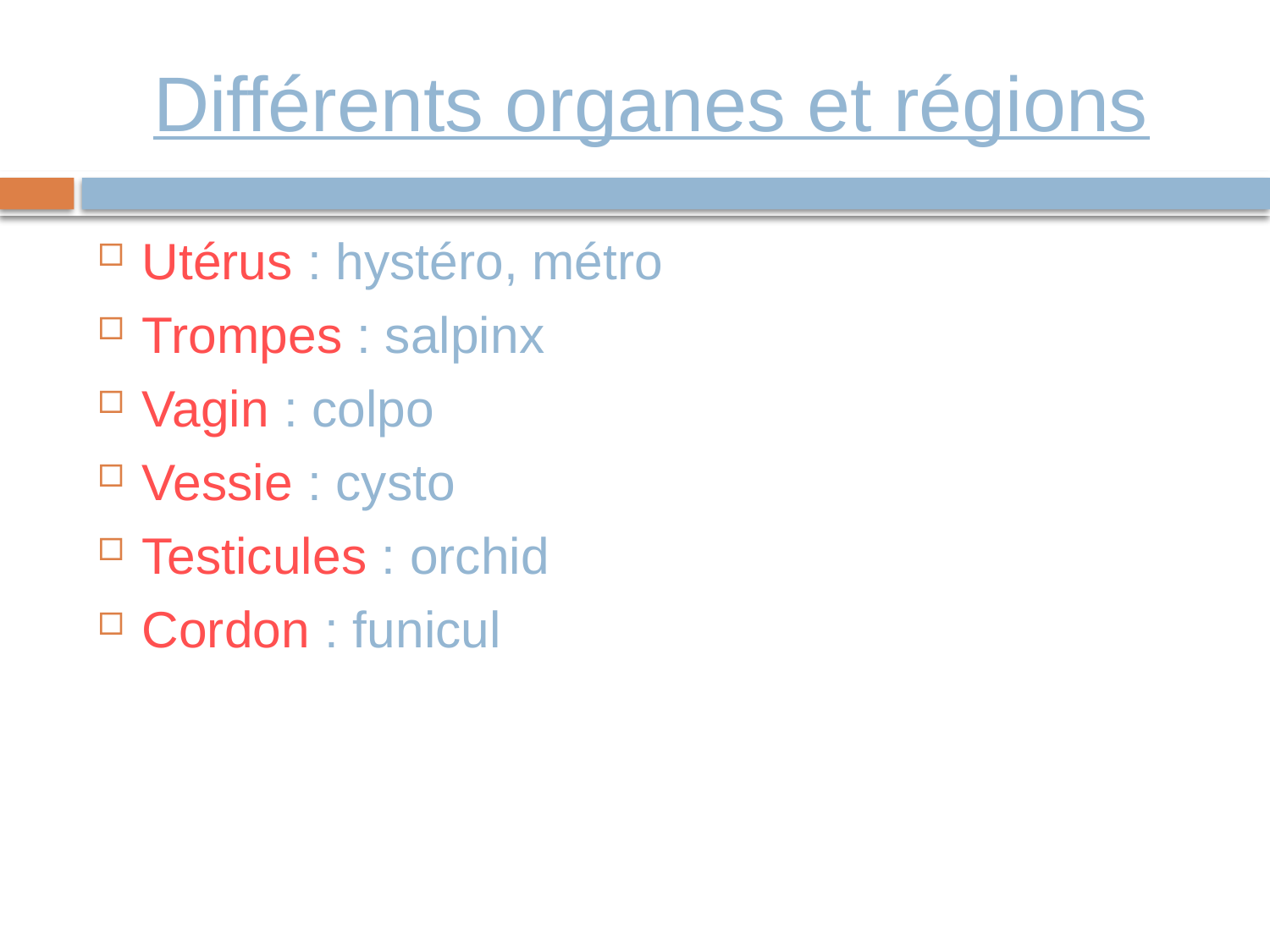

# Différents organes et régions
Utérus : hystéro, métro
Trompes : salpinx
Vagin : colpo
Vessie : cysto
Testicules : orchid
Cordon : funicul